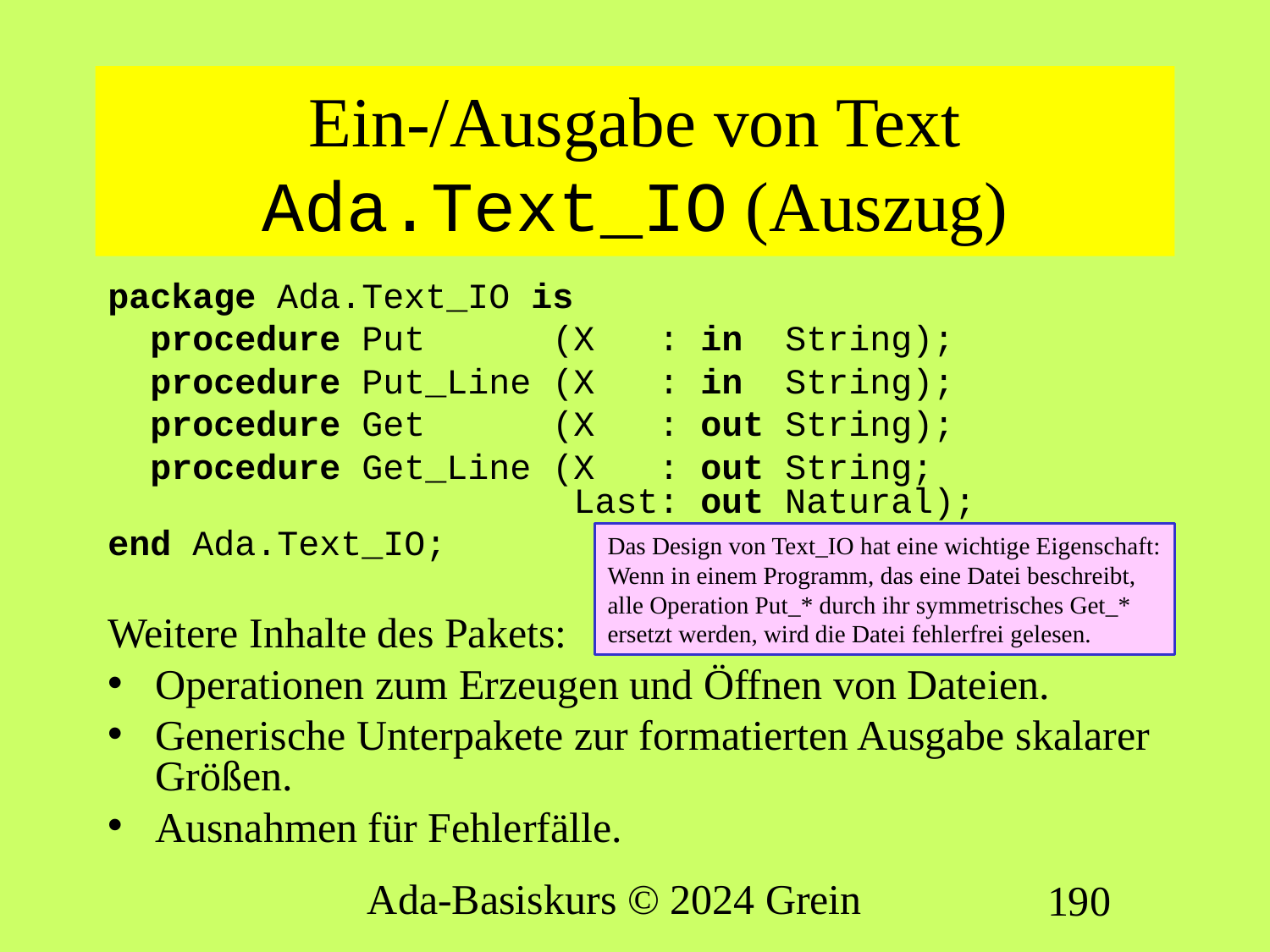

# Ein-/Ausgabe von Text Ada.Text_IO (Auszug)
package Ada.Text_IO is
  procedure Put      (X   : in  String);
  procedure Put_Line (X   : in  String);
  procedure Get      (X   : out String);
  procedure Get_Line (X   : out String;
                      Last: out Natural);
end Ada.Text_IO;

Weitere Inhalte des Pakets:
Operationen zum Erzeugen und Öffnen von Dateien.
Generische Unterpakete zur formatierten Ausgabe skalarer Größen.
Ausnahmen für Fehlerfälle.
Das Design von Text_IO hat eine wichtige Eigenschaft: Wenn in einem Programm, das eine Datei beschreibt, alle Operation Put_* durch ihr symmetrisches Get_* ersetzt werden, wird die Datei fehlerfrei gelesen.
Ada-Basiskurs © 2024 Grein
190